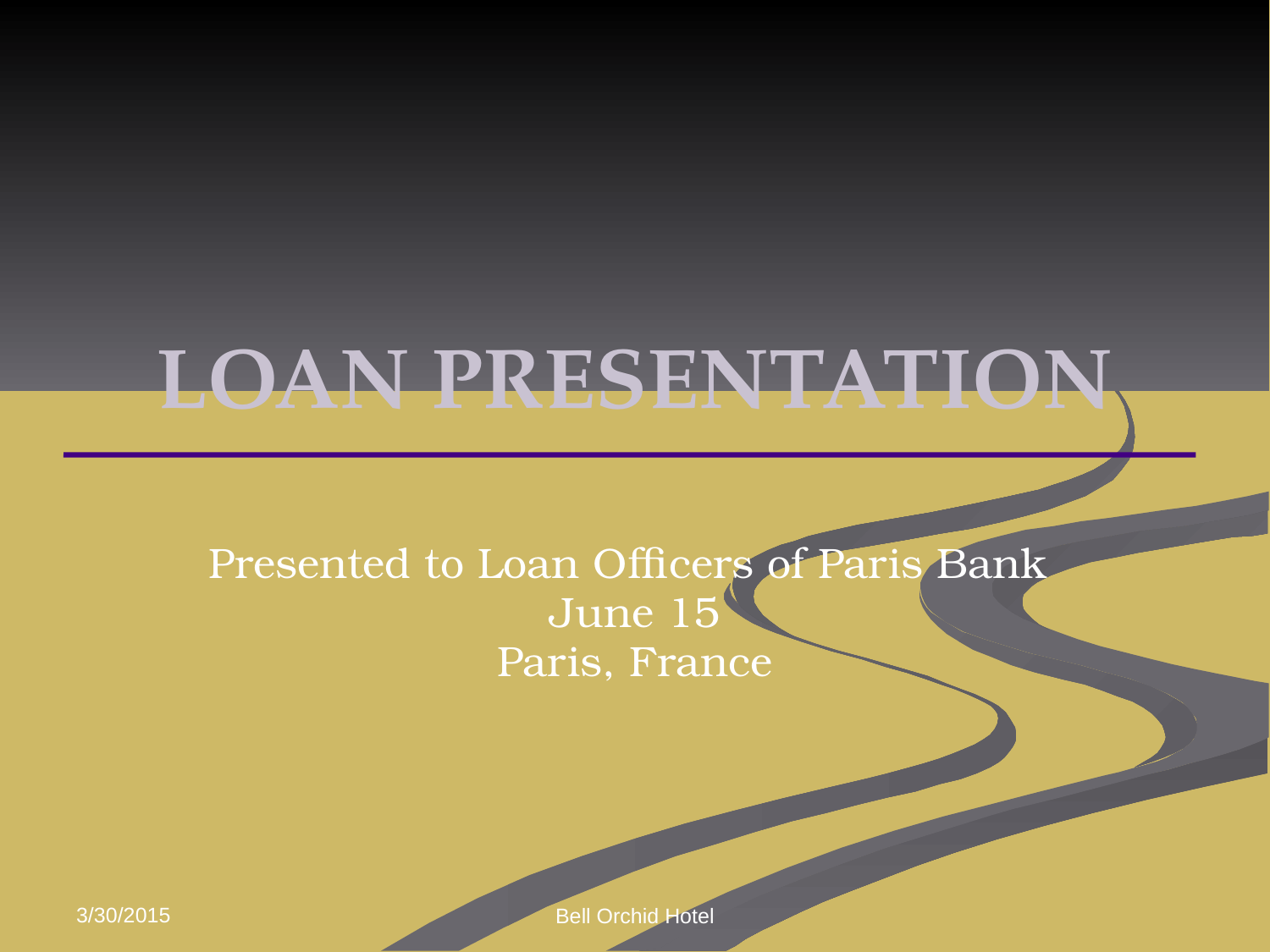

# LOAN PRESENTATION

Presented to Loan Officers of Paris Bank
June 15
Paris, France
3/30/2015
Bell Orchid Hotel